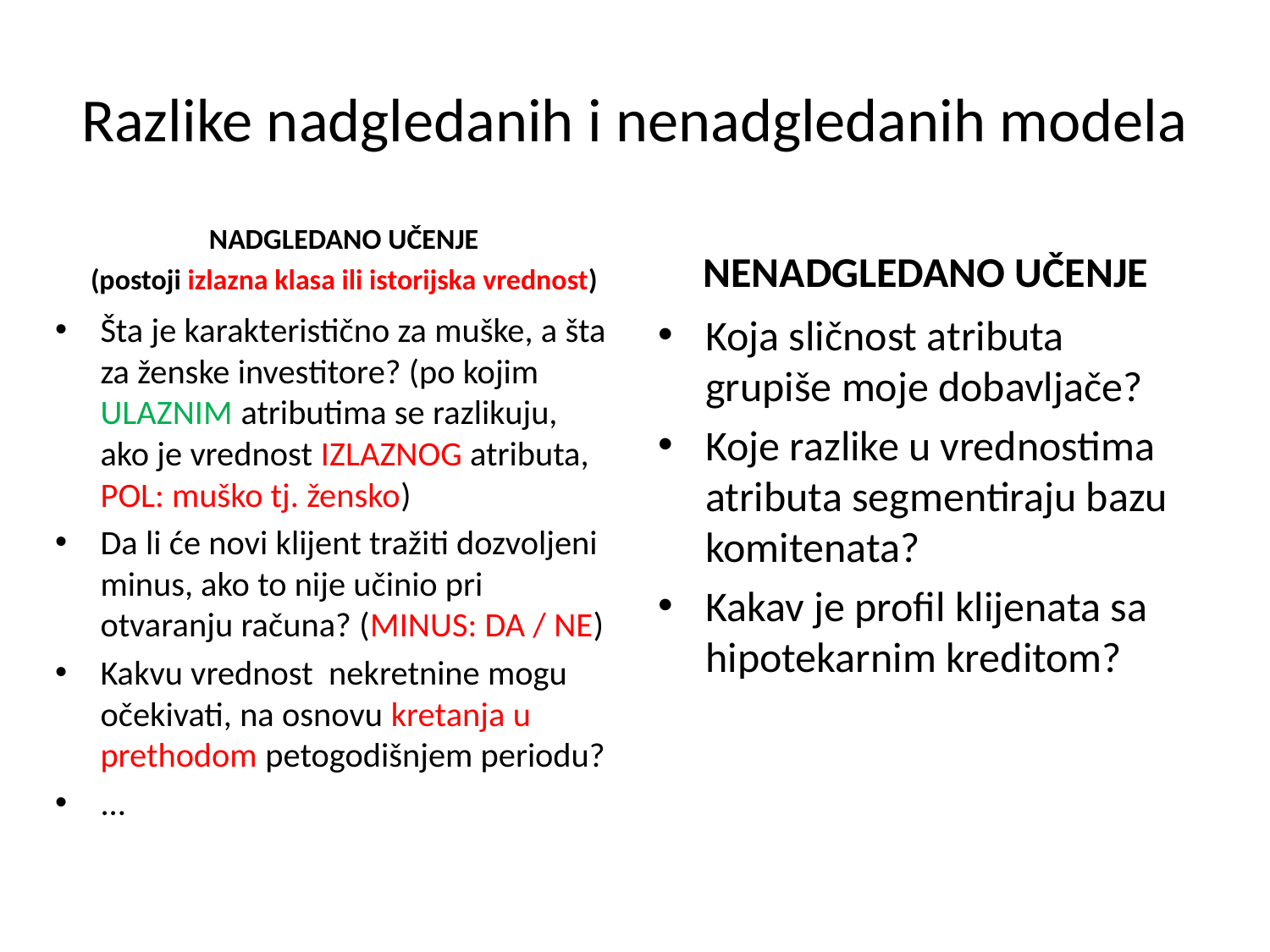

# Razlike nadgledanih i nenadgledanih modela
NADGLEDANO UČENJE
(postoji izlazna klasa ili istorijska vrednost)
NENADGLEDANO UČENJE
Šta je karakteristično za muške, a šta za ženske investitore? (po kojim ULAZNIM atributima se razlikuju, ako je vrednost IZLAZNOG atributa, POL: muško tj. žensko)
Da li će novi klijent tražiti dozvoljeni minus, ako to nije učinio pri otvaranju računa? (MINUS: DA / NE)
Kakvu vrednost  nekretnine mogu očekivati, na osnovu kretanja u prethodom petogodišnjem periodu?
...
Koja sličnost atributa grupiše moje dobavljače?
Koje razlike u vrednostima atributa segmentiraju bazu komitenata?
Kakav je profil klijenata sa hipotekarnim kreditom?